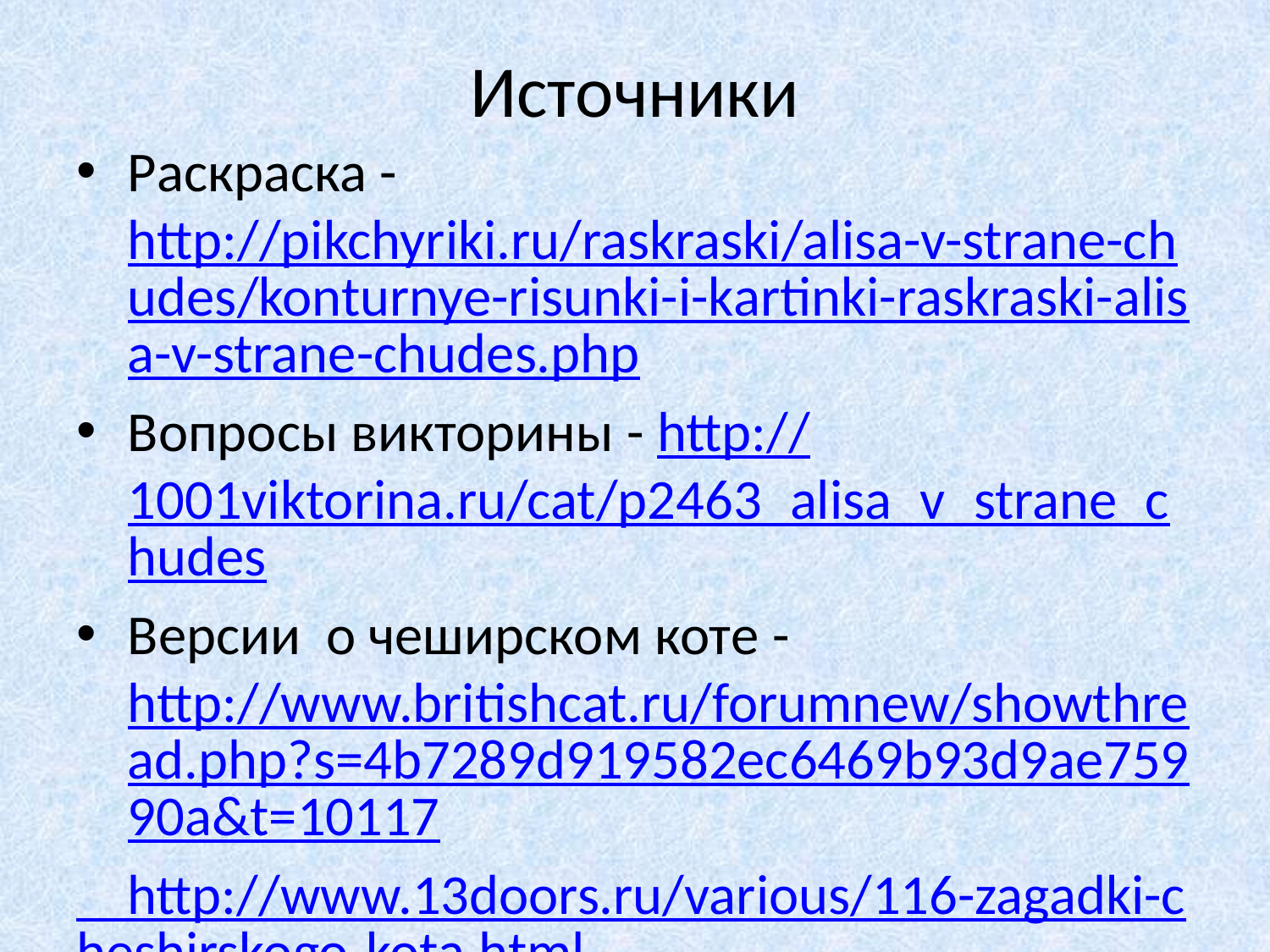

# Источники
Раскраска - http://pikchyriki.ru/raskraski/alisa-v-strane-chudes/konturnye-risunki-i-kartinki-raskraski-alisa-v-strane-chudes.php
Вопросы викторины - http://1001viktorina.ru/cat/p2463_alisa_v_strane_chudes
Версии  о чеширском коте -http://www.britishcat.ru/forumnew/showthread.php?s=4b7289d919582ec6469b93d9ae75990a&t=10117
    http://www.13doors.ru/various/116-zagadki-cheshirskogo-kota.html